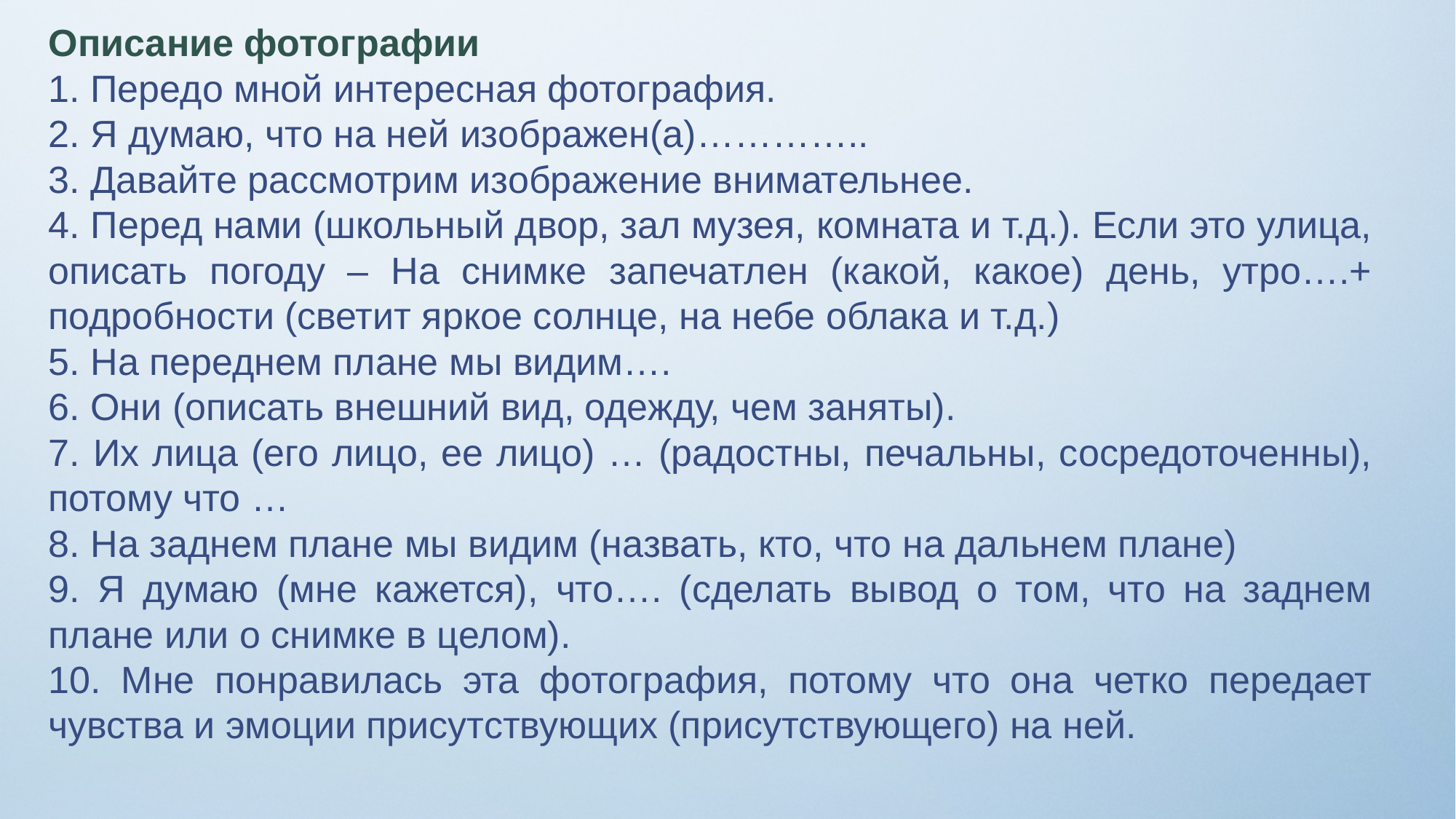

Описание фотографии
1. Передо мной интересная фотография.
2. Я думаю, что на ней изображен(а)…………..
3. Давайте рассмотрим изображение внимательнее.
4. Перед нами (школьный двор, зал музея, комната и т.д.). Если это улица, описать погоду – На снимке запечатлен (какой, какое) день, утро….+ подробности (светит яркое солнце, на небе облака и т.д.)
5. На переднем плане мы видим….
6. Они (описать внешний вид, одежду, чем заняты).
7. Их лица (его лицо, ее лицо) … (радостны, печальны, сосредоточенны), потому что …
8. На заднем плане мы видим (назвать, кто, что на дальнем плане)
9. Я думаю (мне кажется), что…. (сделать вывод о том, что на заднем плане или о снимке в целом).
10. Мне понравилась эта фотография, потому что она четко передает чувства и эмоции присутствующих (присутствующего) на ней.